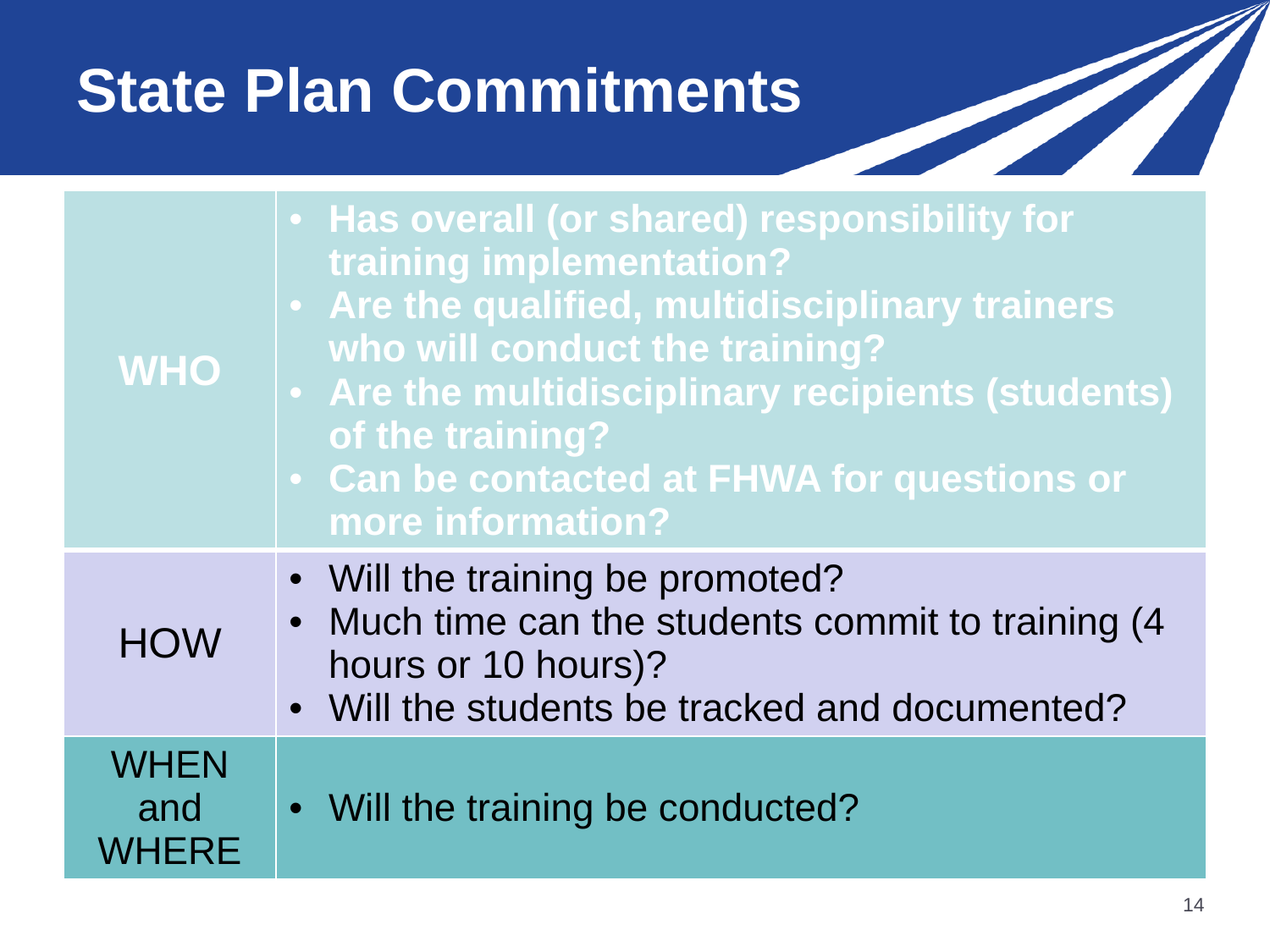

# State Plan Commitments
| WHO | Has overall (or shared) responsibility for training implementation? Are the qualified, multidisciplinary trainers who will conduct the training? Are the multidisciplinary recipients (students) of the training? Can be contacted at FHWA for questions or more information? |
| --- | --- |
| HOW | Will the training be promoted? Much time can the students commit to training (4 hours or 10 hours)? Will the students be tracked and documented? |
| WHEN and WHERE | Will the training be conducted? |
14